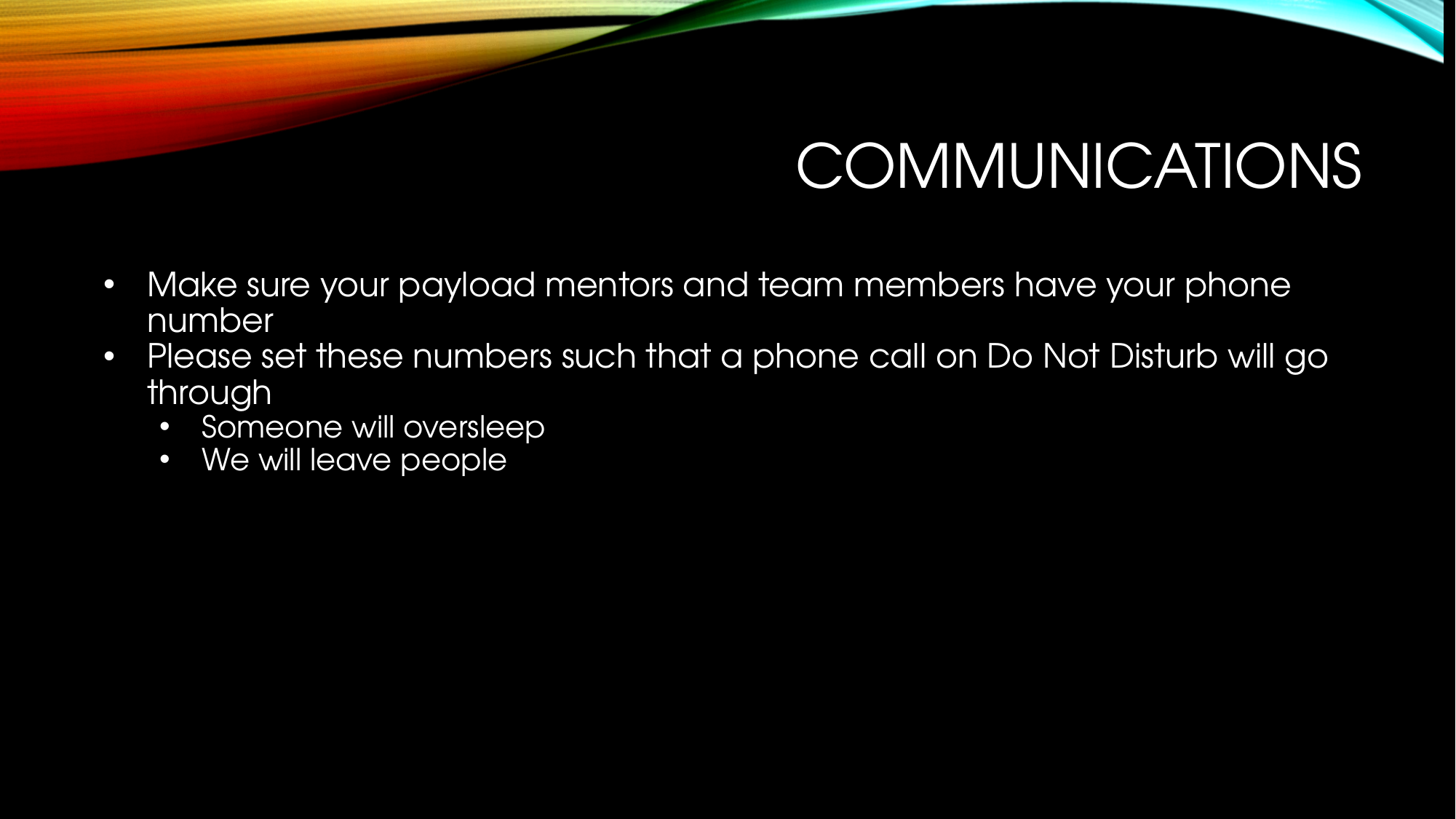

# COMMUNICATIONS
Make sure your payload mentors and team members have your phone number
Please set these numbers such that a phone call on Do Not Disturb will go through
Someone will oversleep
We will leave people